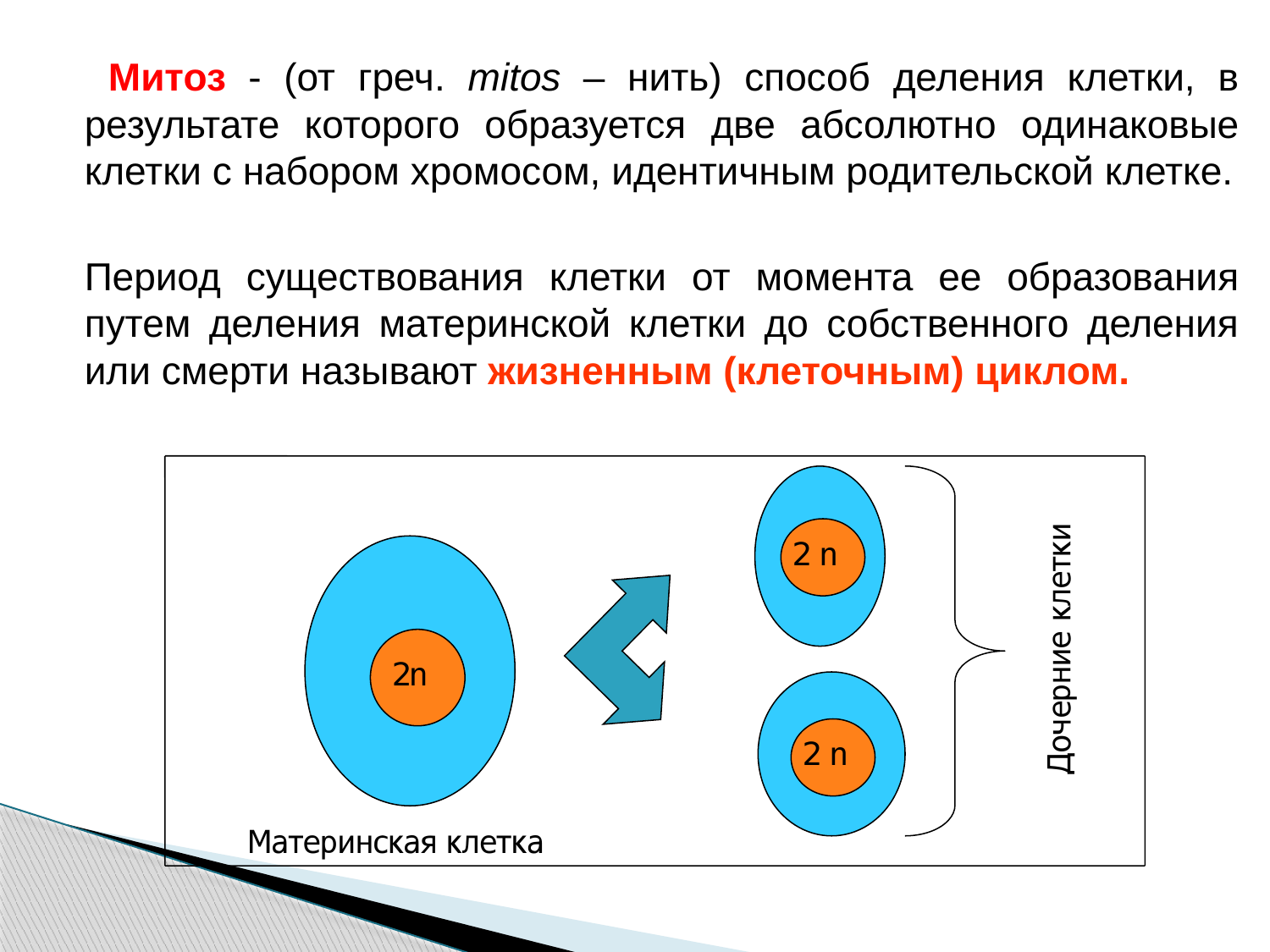

Митоз - (от греч. mitos – нить) способ деления клетки, в результате которого образуется две абсолютно одинаковые клетки с набором хромосом, идентичным родительской клетке.

		Период существования клетки от момента ее образования путем деления материнской клетки до собственного деления или смерти называют жизненным (клеточным) циклом.

2 n

Дочерние клетки

2n

2 n
Материнская клетка